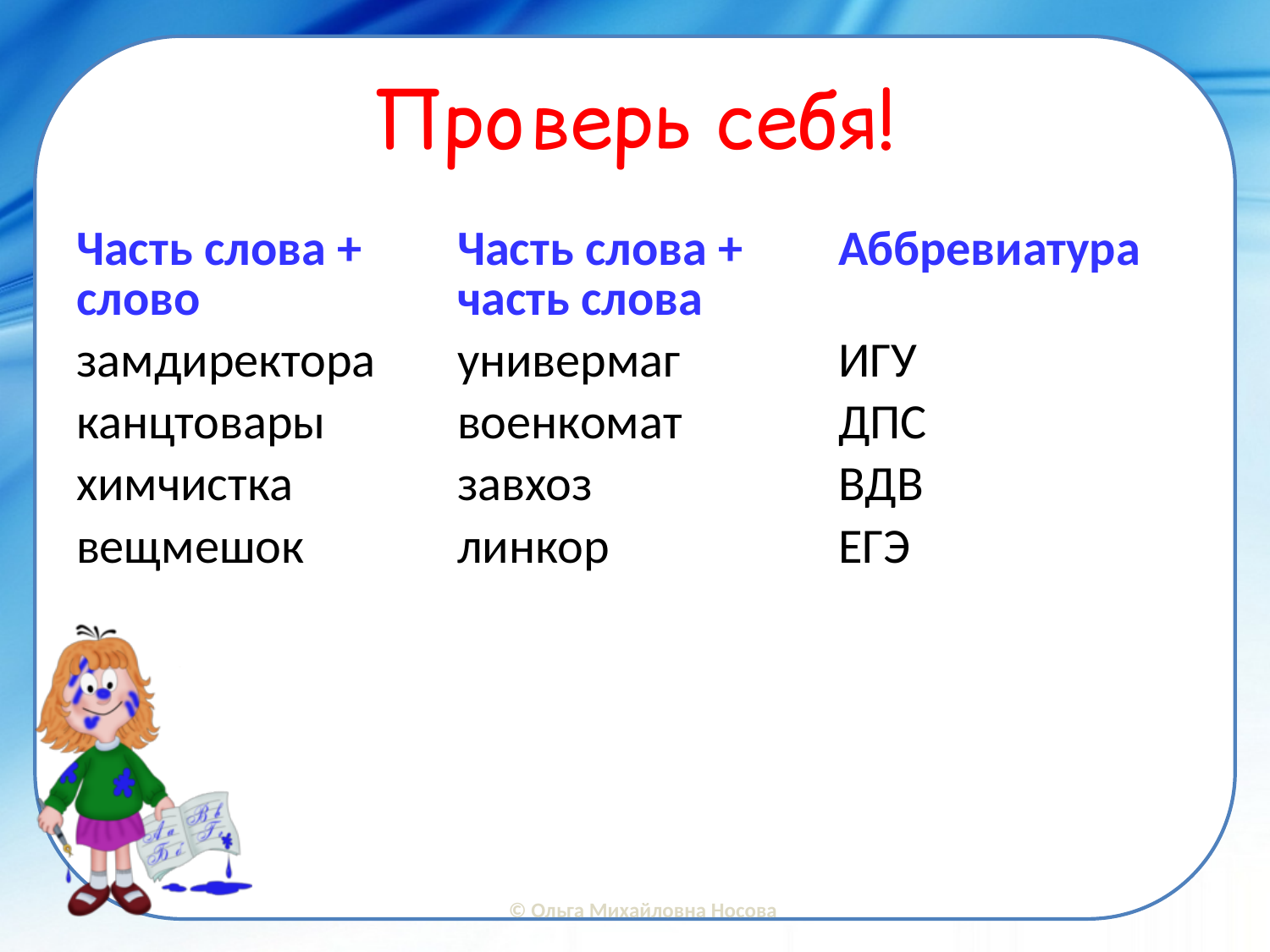

# Проверь себя!
| Часть слова + слово | Часть слова + часть слова | Аббревиатура |
| --- | --- | --- |
| замдиректора | универмаг | ИГУ |
| канцтовары | военкомат | ДПС |
| химчистка | завхоз | ВДВ |
| вещмешок | линкор | ЕГЭ |